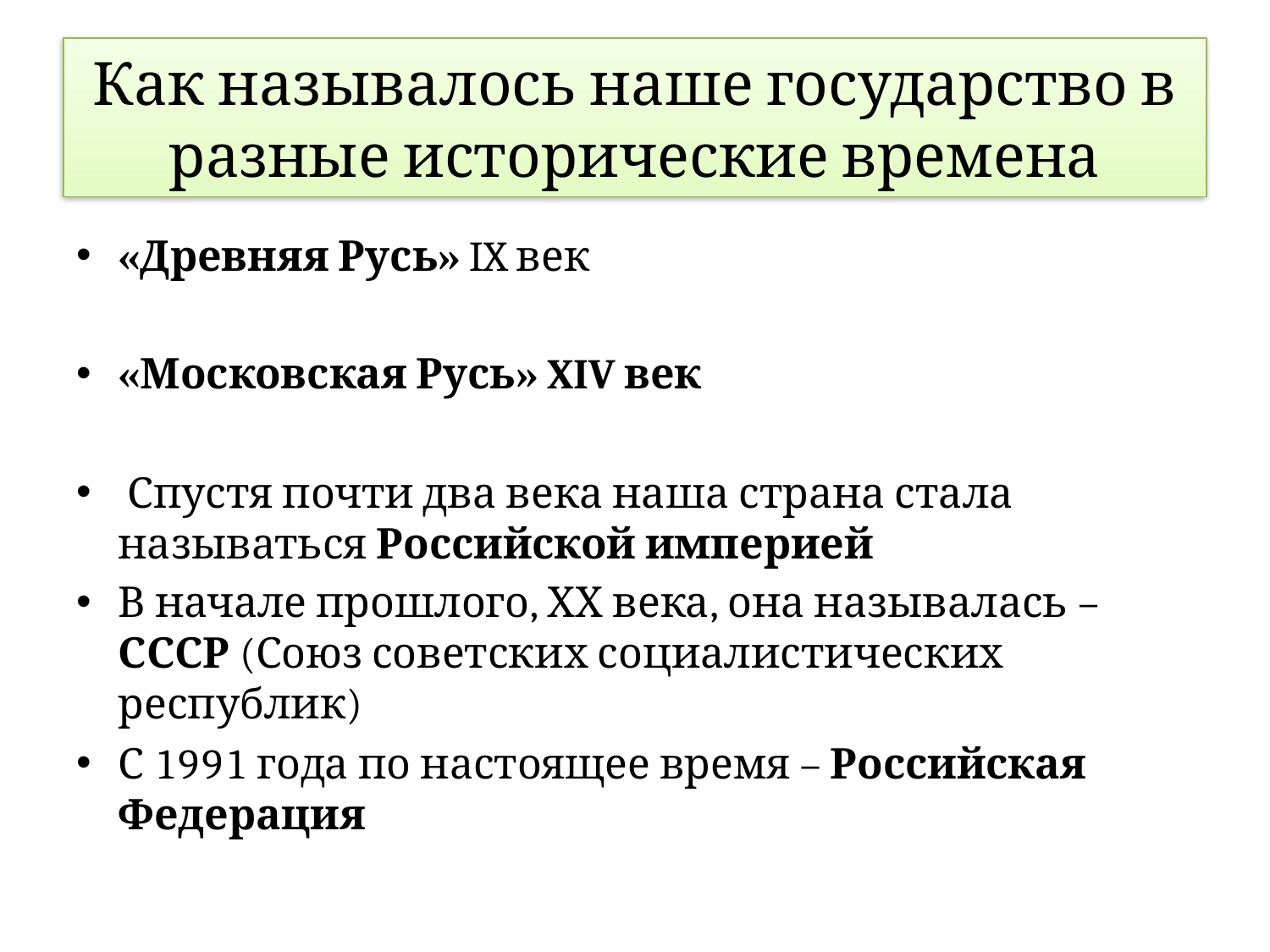

# Как называлось наше государство в разные исторические времена
«Древняя Русь» IX век

«Московская Русь» XIV век

 Спустя почти два века наша страна стала называться Российской империей
В начале прошлого, ХХ века, она называлась – СССР (Союз советских социалистических республик)
С 1991 года по настоящее время – Российская Федерация